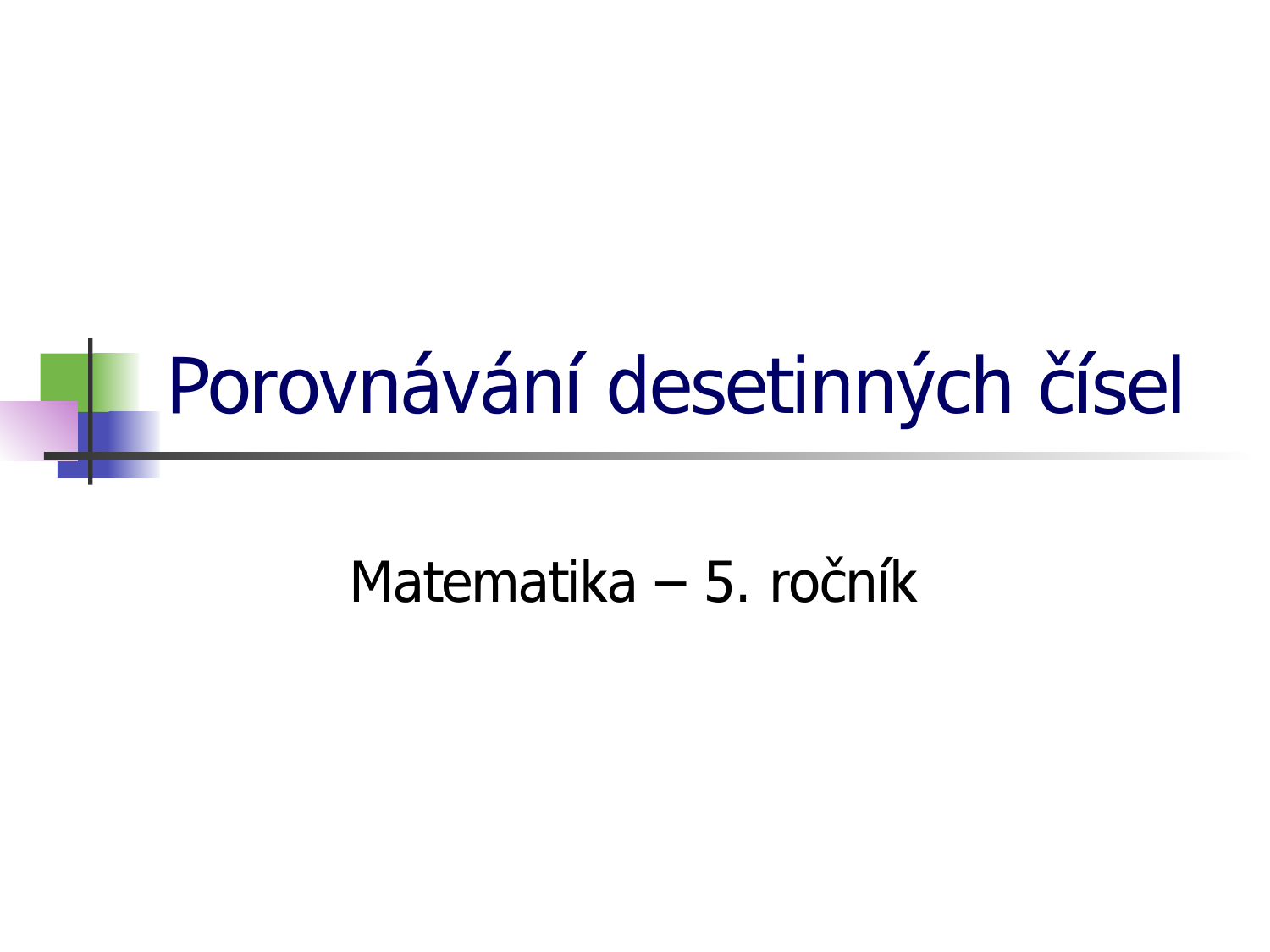

# Porovnávání desetinných čísel
Matematika – 5. ročník